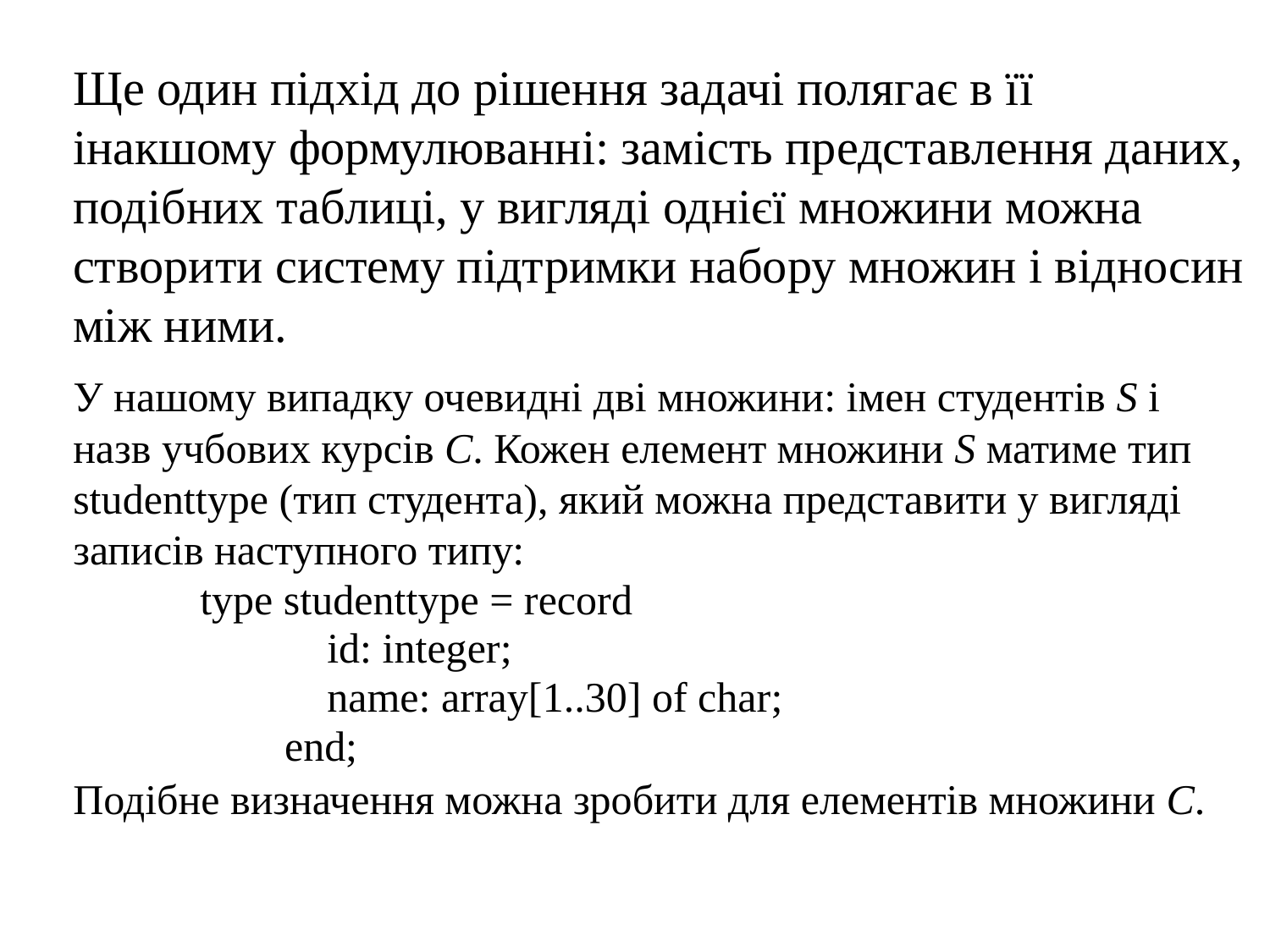

Ще один підхід до рішення задачі полягає в її інакшому формулюванні: замість представлення даних, подібних таблиці, у вигляді однієї множини можна створити систему підтримки набору множин і відносин між ними.
	У нашому випадку очевидні дві множини: імен студентів S і назв учбових курсів C. Кожен елемент множини S матиме тип studenttype (тип студента), який можна представити у вигляді записів наступного типу:
		type studenttype = record
			id: integer;
			name: array[1..30] of char;
		        end;
	Подібне визначення можна зробити для елементів множини С.